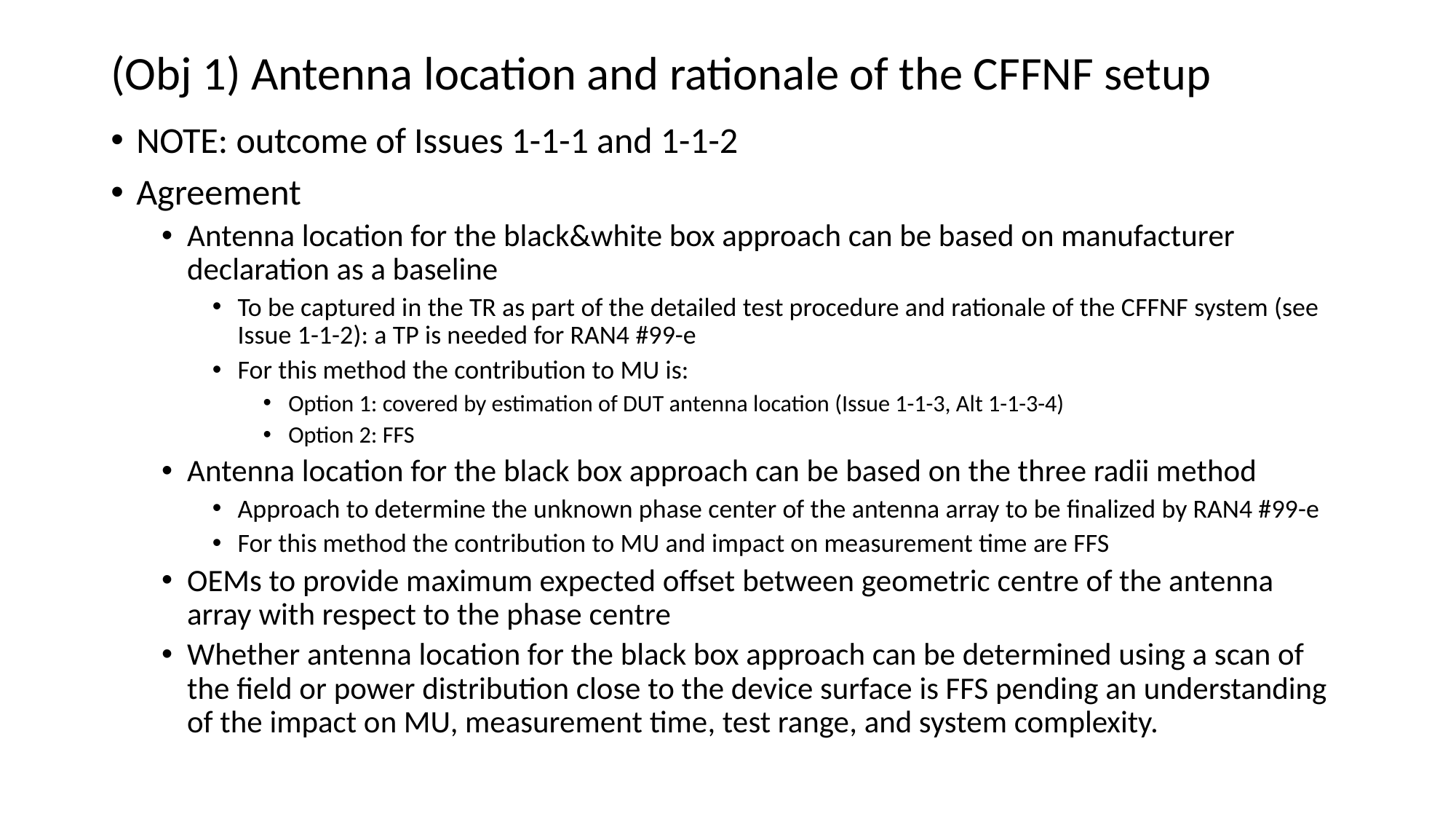

# (Obj 1) Antenna location and rationale of the CFFNF setup
NOTE: outcome of Issues 1-1-1 and 1-1-2
Agreement
Antenna location for the black&white box approach can be based on manufacturer declaration as a baseline
To be captured in the TR as part of the detailed test procedure and rationale of the CFFNF system (see Issue 1-1-2): a TP is needed for RAN4 #99-e
For this method the contribution to MU is:
Option 1: covered by estimation of DUT antenna location (Issue 1-1-3, Alt 1-1-3-4)
Option 2: FFS
Antenna location for the black box approach can be based on the three radii method
Approach to determine the unknown phase center of the antenna array to be finalized by RAN4 #99-e
For this method the contribution to MU and impact on measurement time are FFS
OEMs to provide maximum expected offset between geometric centre of the antenna array with respect to the phase centre
Whether antenna location for the black box approach can be determined using a scan of the field or power distribution close to the device surface is FFS pending an understanding of the impact on MU, measurement time, test range, and system complexity.